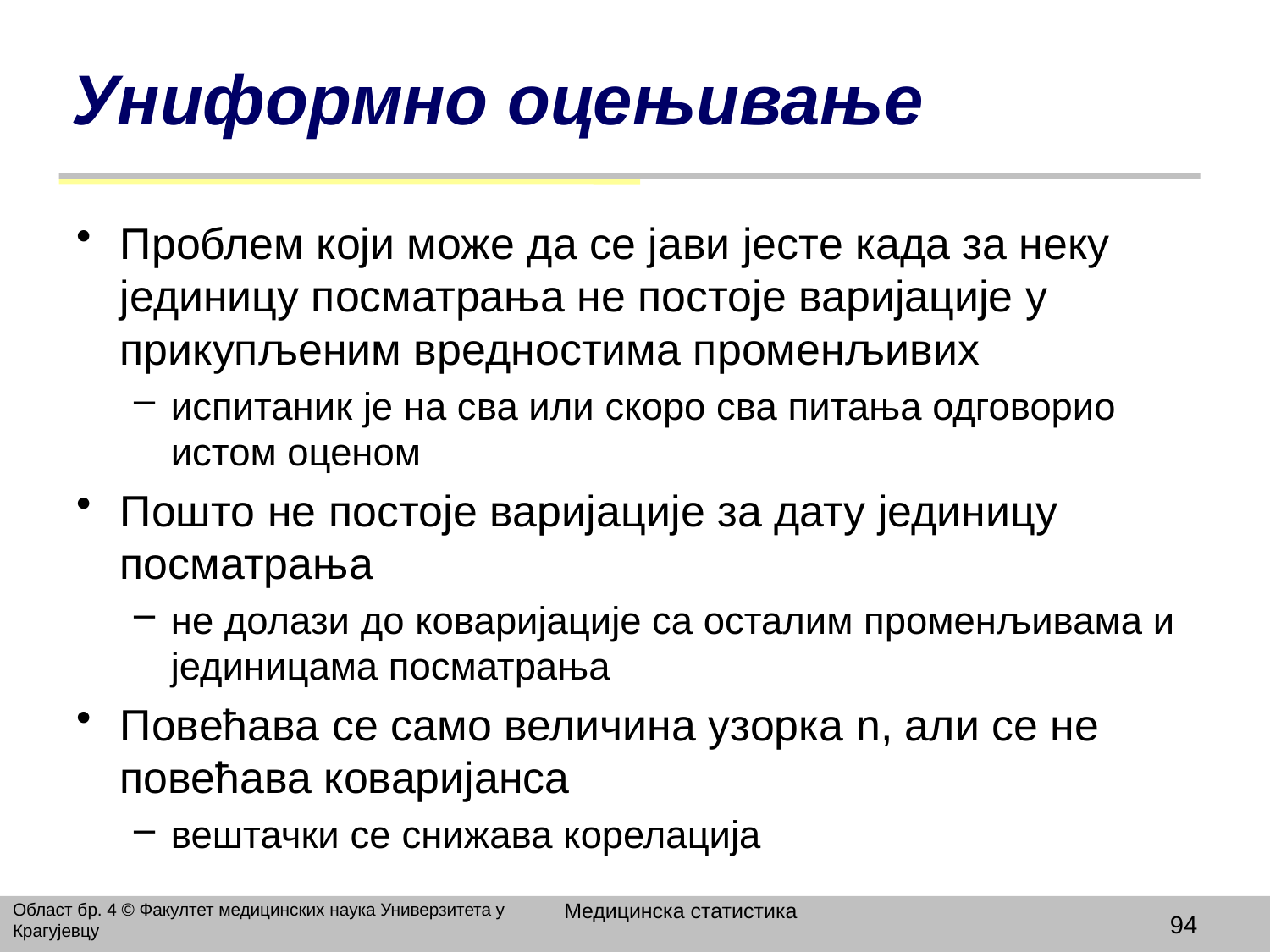

# Униформно оцењивање
Проблем који може да се јави јесте када за неку јединицу посматрања не постоје варијације у прикупљеним вредностима променљивих
испитаник је на сва или скоро сва питања одговорио истом оценом
Пошто не постоје варијaције за дату јединицу посматрања
не долази до коваријације са осталим променљивама и јединицама посматрања
Повећава се само величина узорка n, али се не повећава коваријанса
вештачки се снижава корелација
Медицинска статистика
Област бр. 4 © Факултет медицинских наука Универзитета у Крагујевцу
94